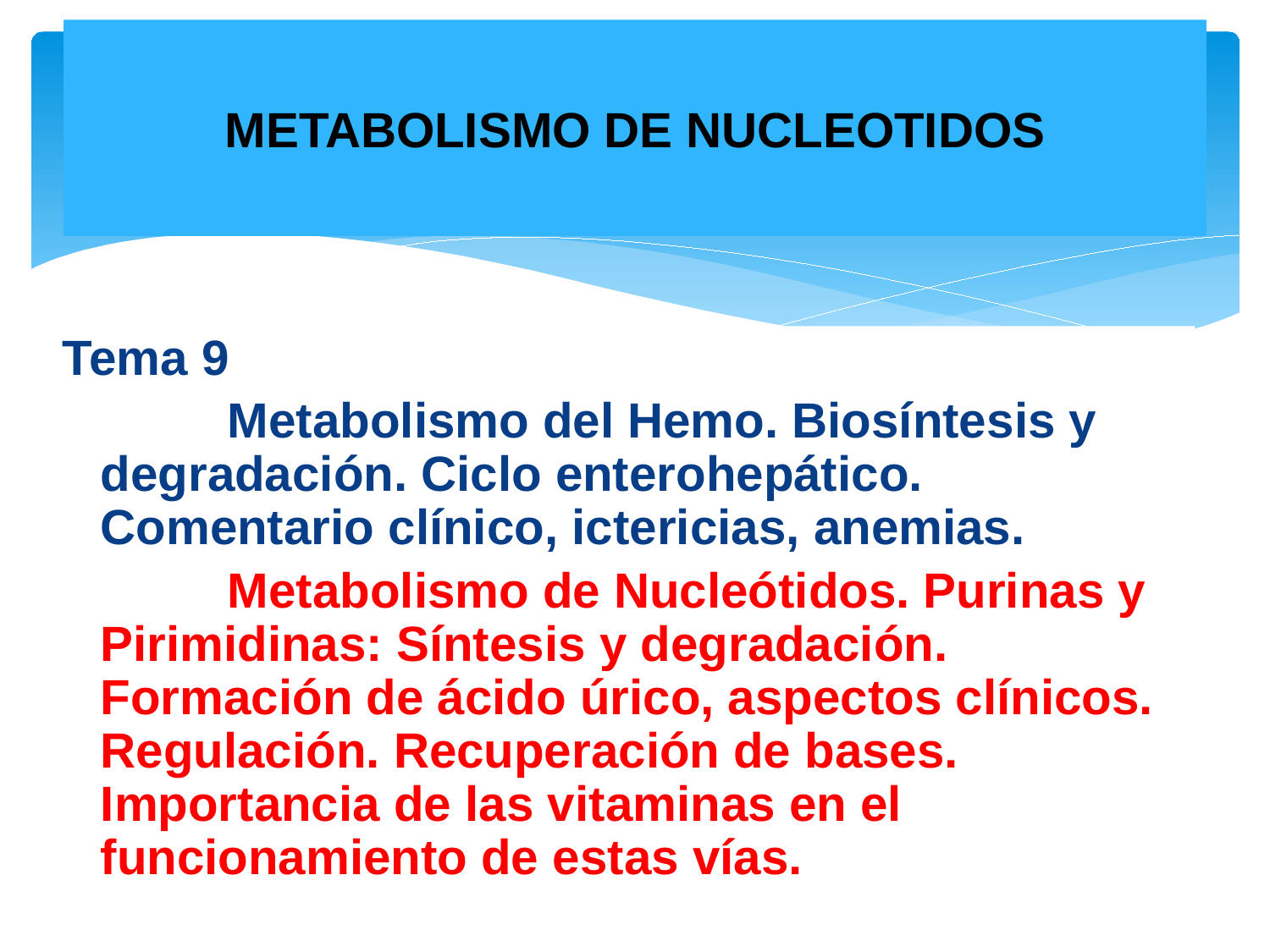

# METABOLISMO DE NUCLEOTIDOS
Tema 9
		Metabolismo del Hemo. Biosíntesis y degradación. Ciclo enterohepático. Comentario clínico, ictericias, anemias.
		Metabolismo de Nucleótidos. Purinas y Pirimidinas: Síntesis y degradación. Formación de ácido úrico, aspectos clínicos. Regulación. Recuperación de bases. Importancia de las vitaminas en el funcionamiento de estas vías.